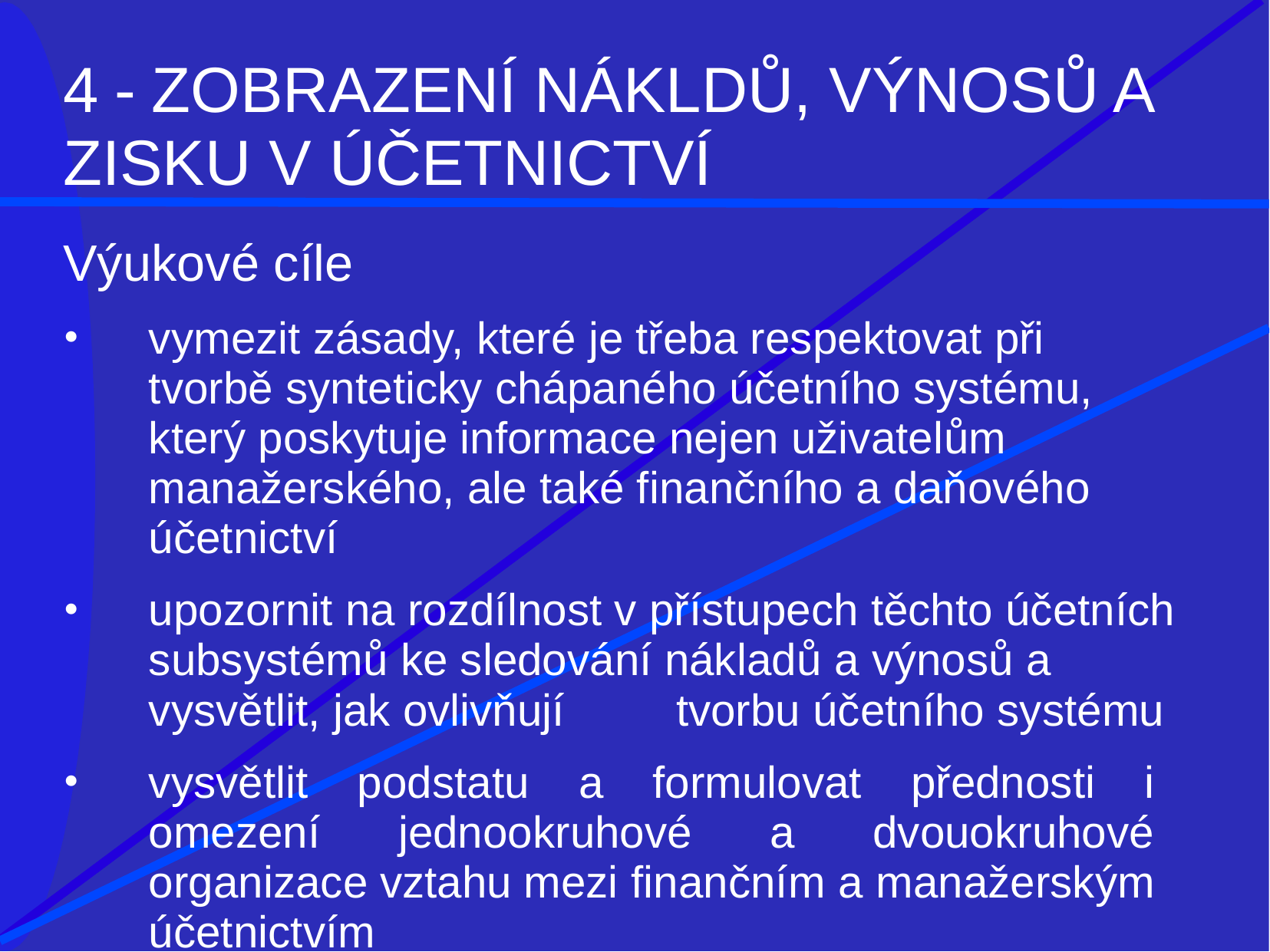

# 4 - ZOBRAZENÍ NÁKLDů, VÝNOSů A
ZISKU V ÚČETNICTVÍ
Výukové cíle
vymezit zásady, které je třeba respektovat při tvorbě synteticky chápaného účetního systému, který poskytuje informace nejen uživatelům manažerského, ale také finančního a daňového účetnictví
upozornit na rozdílnost v přístupech těchto účetních subsystémů ke sledování nákladů a výnosů a vysvětlit, jak ovlivňují	tvorbu účetního systému
vysvětlit podstatu a formulovat přednosti i omezení jednookruhové a dvouokruhové organizace vztahu mezi finančním a manažerským účetnictvím